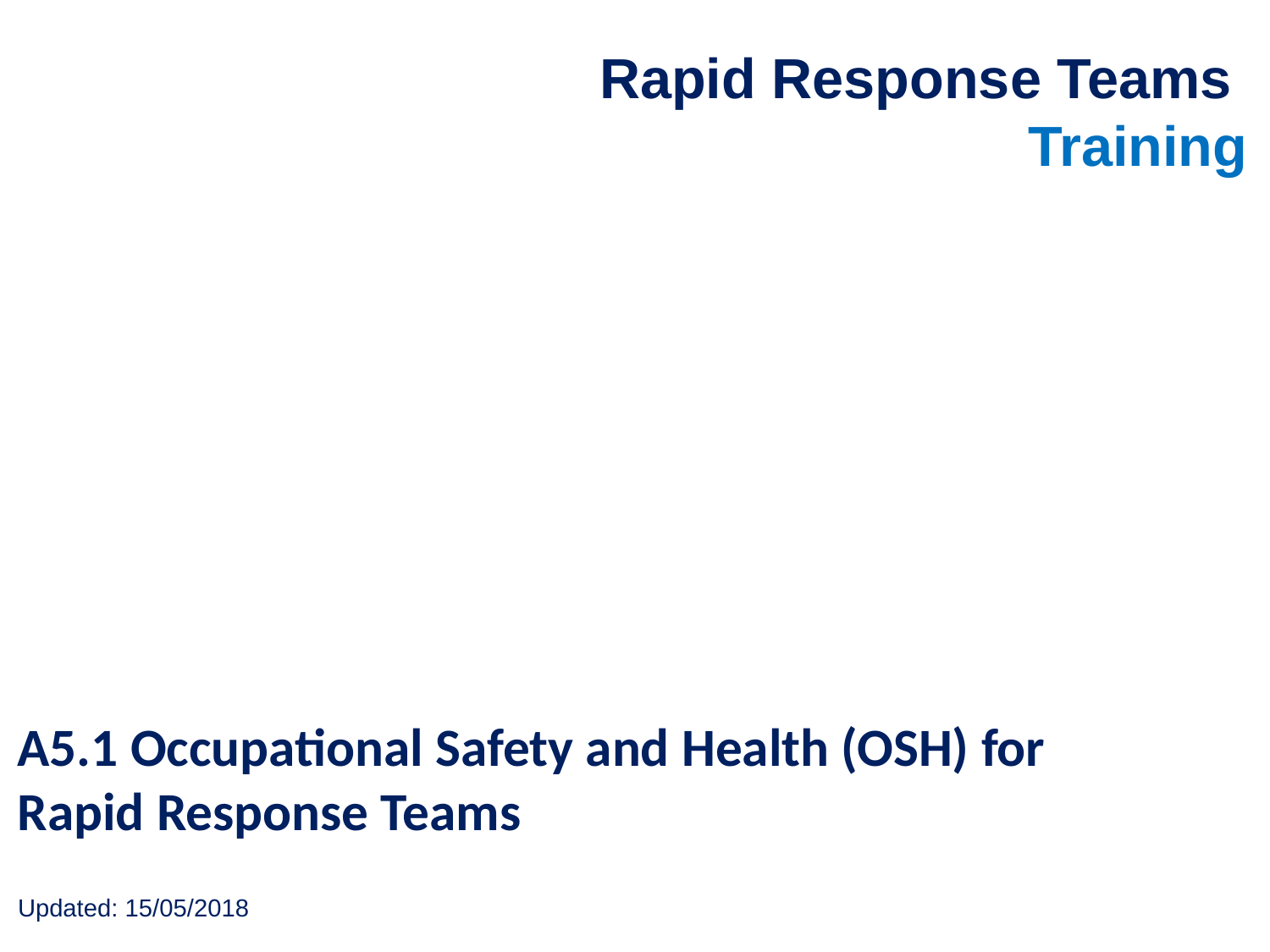

Rapid Response Teams
Training
A5.1 Occupational Safety and Health (OSH) for Rapid Response Teams
Updated: 15/05/2018